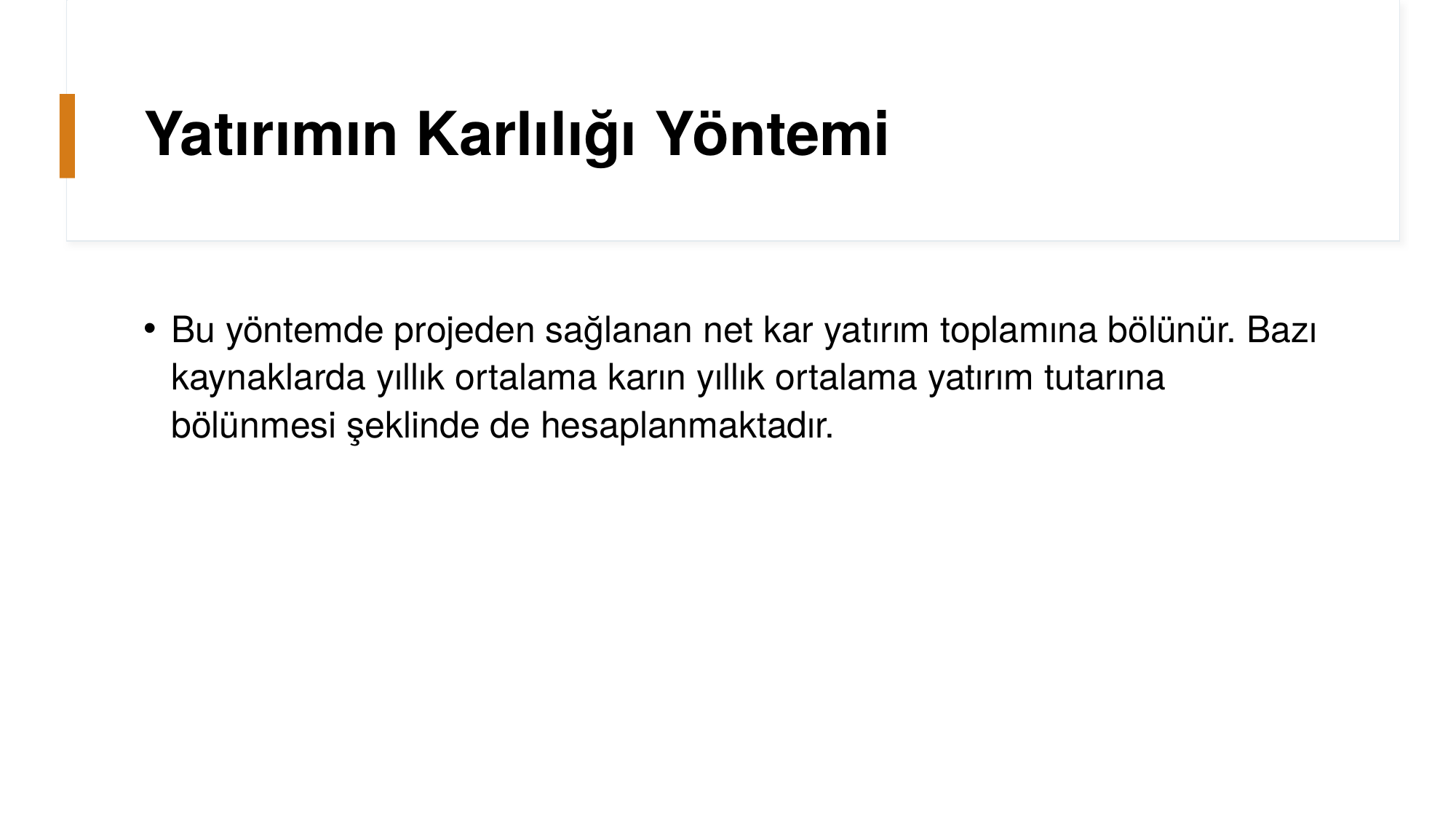

# Yatırımın Karlılığı Yöntemi
Bu yöntemde projeden sağlanan net kar yatırım toplamına bölünür. Bazı kaynaklarda yıllık ortalama karın yıllık ortalama yatırım tutarına bölünmesi şeklinde de hesaplanmaktadır.